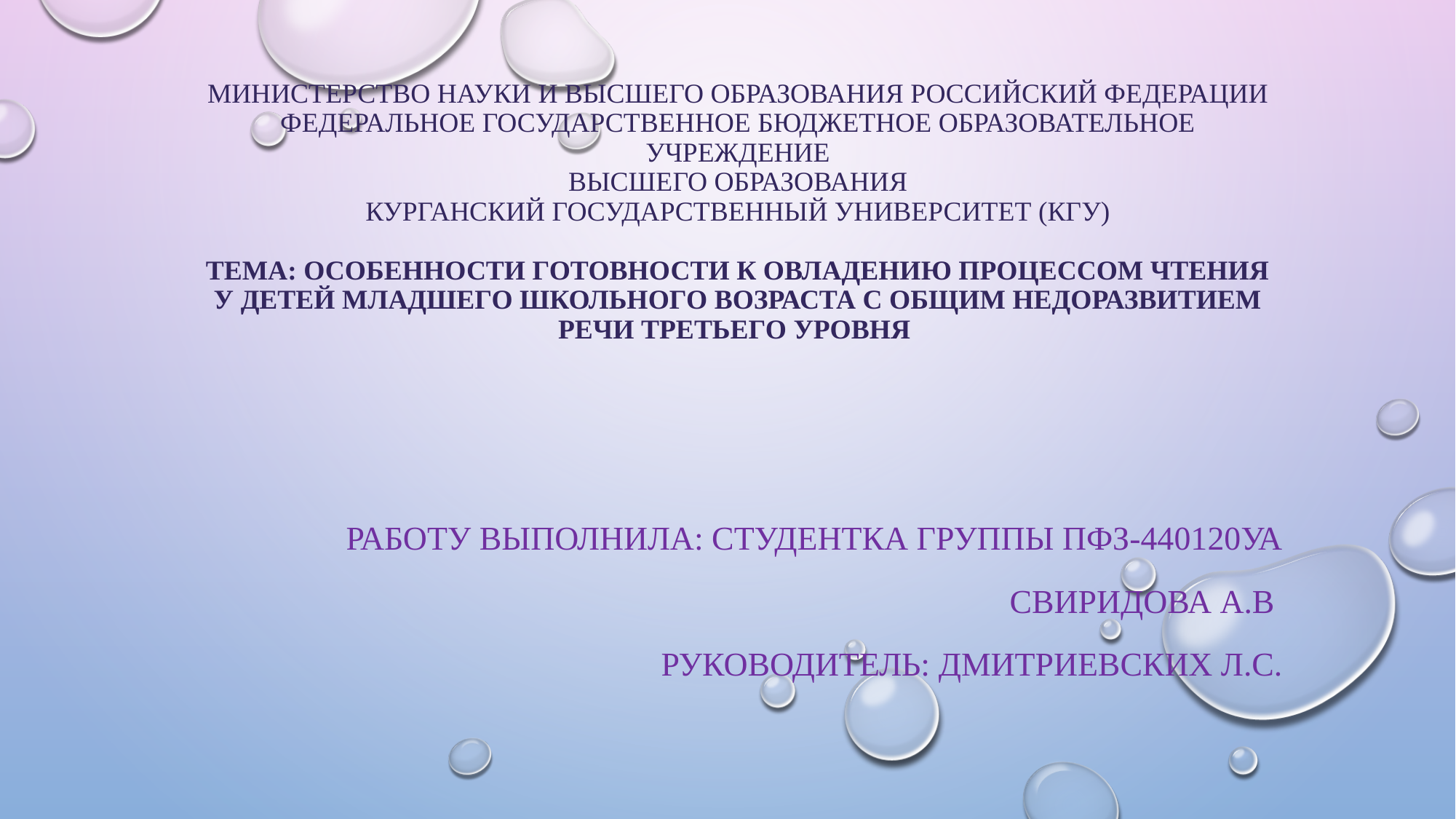

# Министерство науки и высшего образования Российский Федерации Федеральное государственное бюджетное образовательное учреждение Высшего образования Курганский государственный университет (КГУ) Тема: Особенности готовности к овладению процессом чтения у детей младшего школьного возраста с общим недоразвитием речи третьего уровня
Работу выполнила: студентка группы ПФЗ-440120уА
Свиридова А.В
Руководитель: Дмитриевских Л.С.